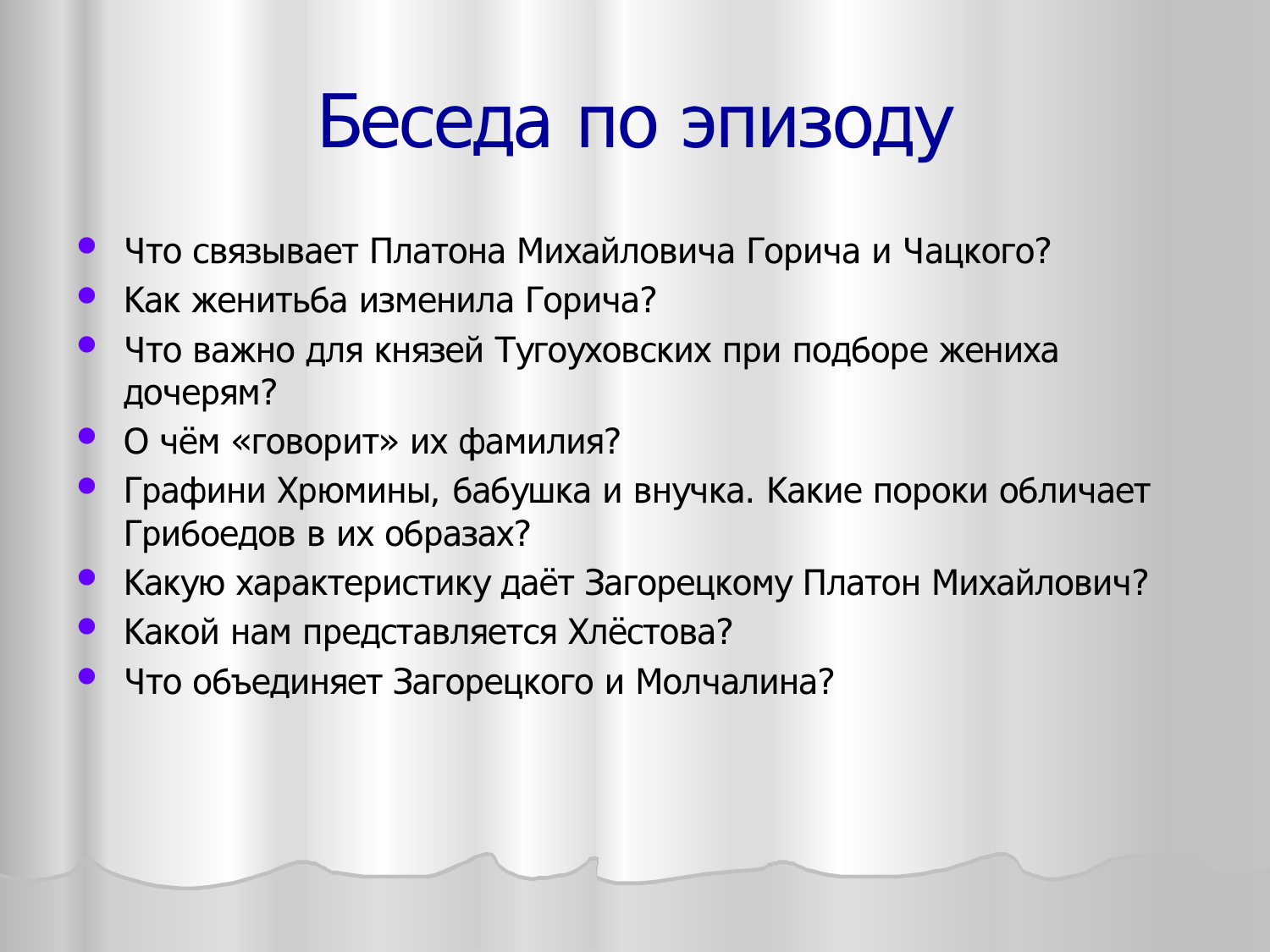

# Беседа по эпизоду
Что связывает Платона Михайловича Горича и Чацкого?
Как женитьба изменила Горича?
Что важно для князей Тугоуховских при подборе жениха дочерям?
О чём «говорит» их фамилия?
Графини Хрюмины, бабушка и внучка. Какие пороки обличает Грибоедов в их образах?
Какую характеристику даёт Загорецкому Платон Михайлович?
Какой нам представляется Хлёстова?
Что объединяет Загорецкого и Молчалина?